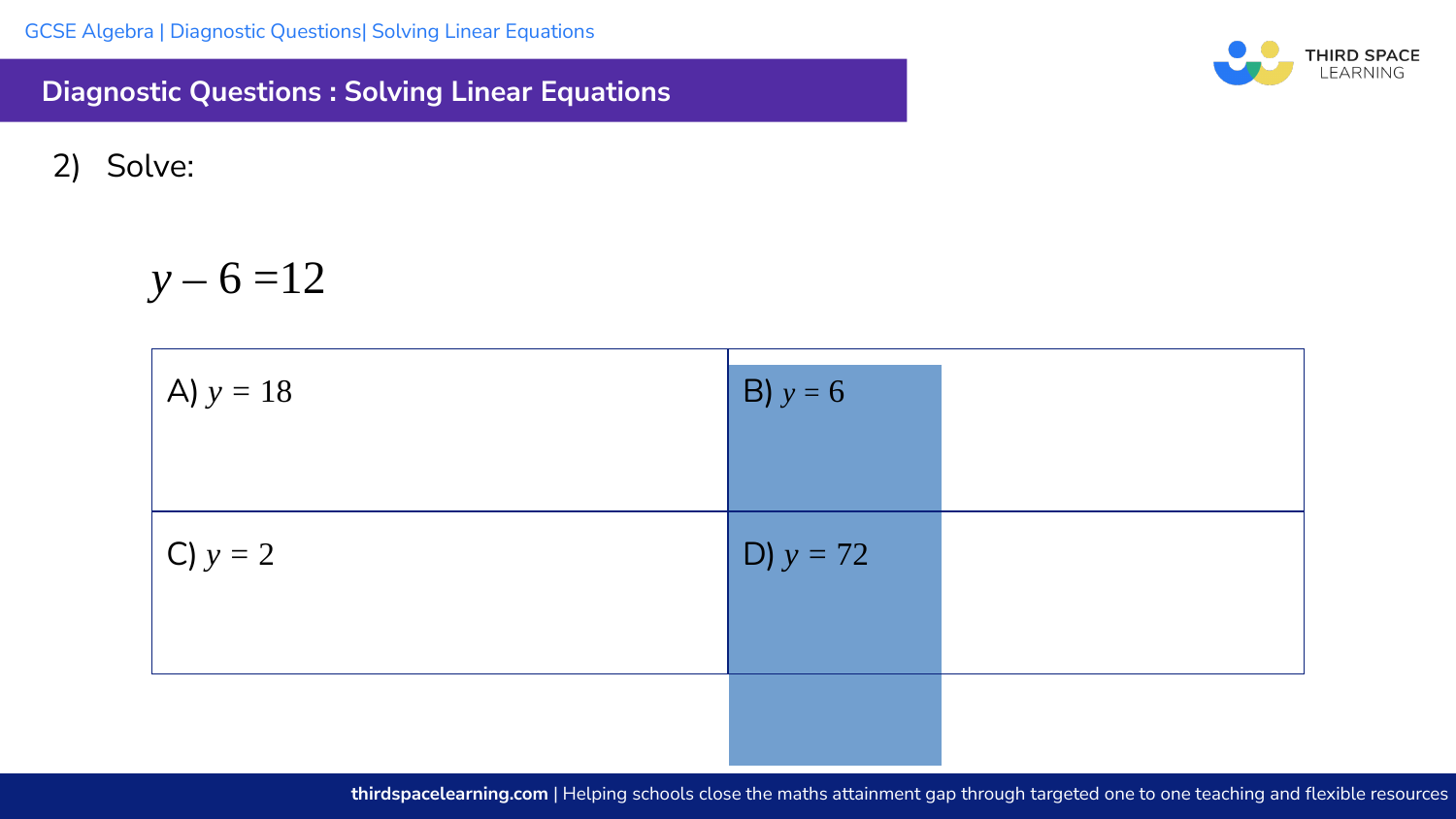

Diagnostic Questions : Solving Linear Equations
| 2) Solve: y – 6 =12 |  |  |  |  |
| --- | --- | --- | --- | --- |
|  |  |  |  |  |
| A) y = 18 | B) y = 6 |
| --- | --- |
| C) y = 2 | D) y = 72 |